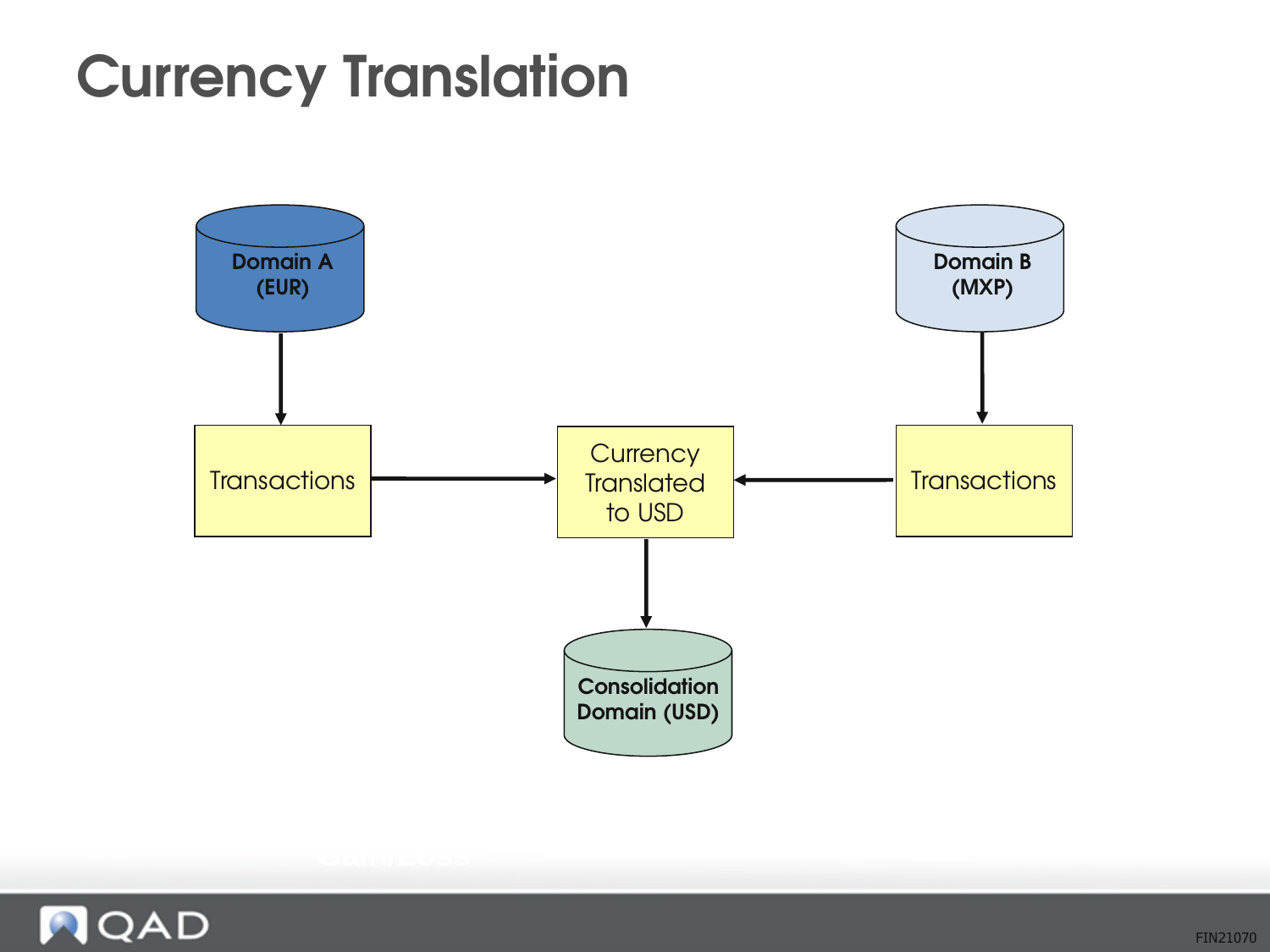

# Currency Translation

Domain A (EUR)

Domain B (MXP)

Transactions

Transactions
Currency Translated to USD

Consolidation Domain (USD)
Calculate/Post
Unrealized
Gain/Loss

FIN21070